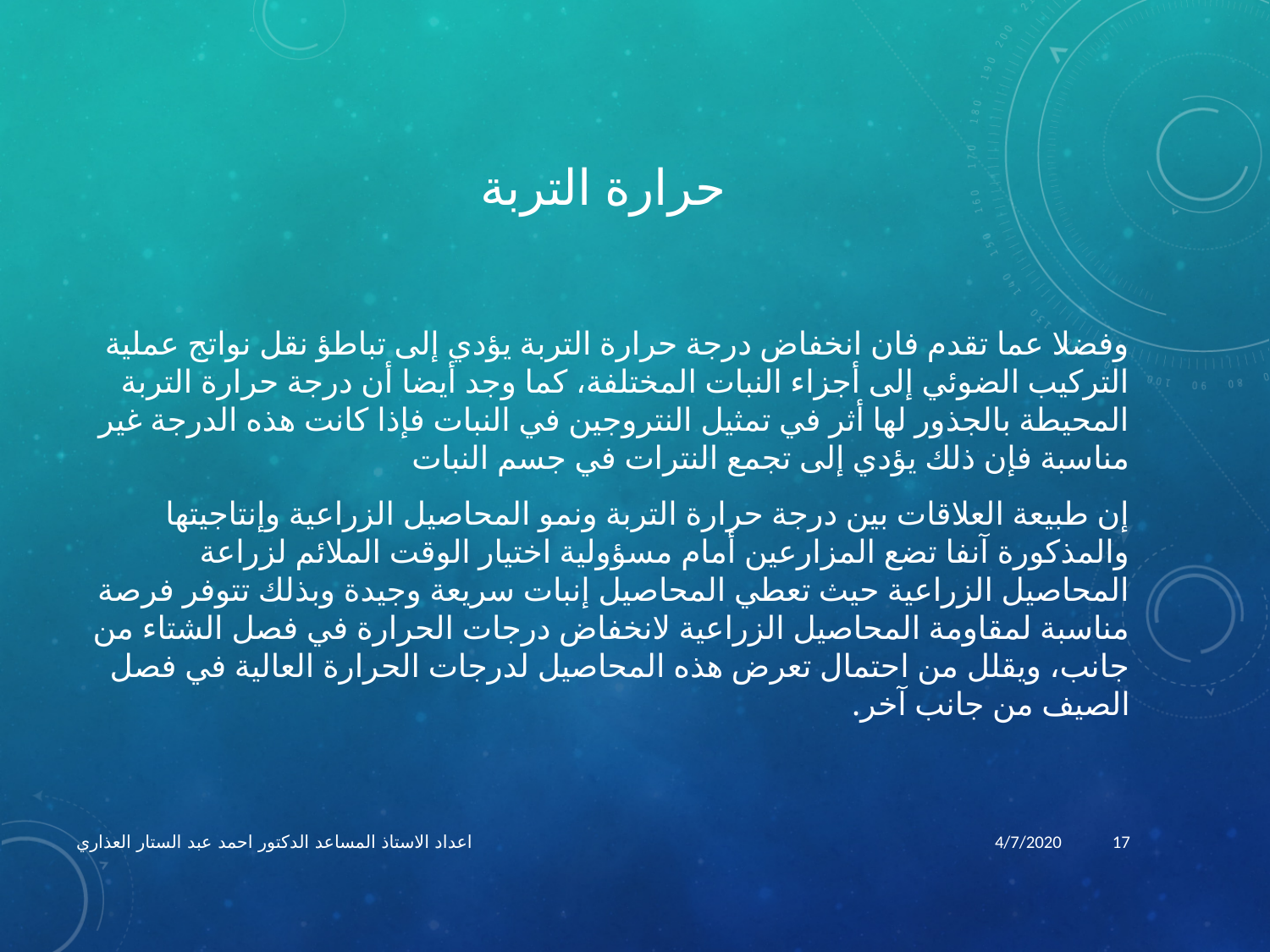

# حرارة التربة
وفضلا عما تقدم فان انخفاض درجة حرارة التربة يؤدي إلى تباطؤ نقل نواتج عملية التركيب الضوئي إلى أجزاء النبات المختلفة، كما وجد أيضا أن درجة حرارة التربة المحيطة بالجذور لها أثر في تمثيل النتروجين في النبات فإذا كانت هذه الدرجة غير مناسبة فإن ذلك يؤدي إلى تجمع النترات في جسم النبات
إن طبيعة العلاقات بين درجة حرارة التربة ونمو المحاصيل الزراعية وإنتاجيتها والمذكورة آنفا تضع المزارعين أمام مسؤولية اختيار الوقت الملائم لزراعة المحاصيل الزراعية حيث تعطي المحاصيل إنبات سريعة وجيدة وبذلك تتوفر فرصة مناسبة لمقاومة المحاصيل الزراعية لانخفاض درجات الحرارة في فصل الشتاء من جانب، ويقلل من احتمال تعرض هذه المحاصيل لدرجات الحرارة العالية في فصل الصيف من جانب آخر.

اعداد الاستاذ المساعد الدكتور احمد عبد الستار العذاري
4/7/2020
17